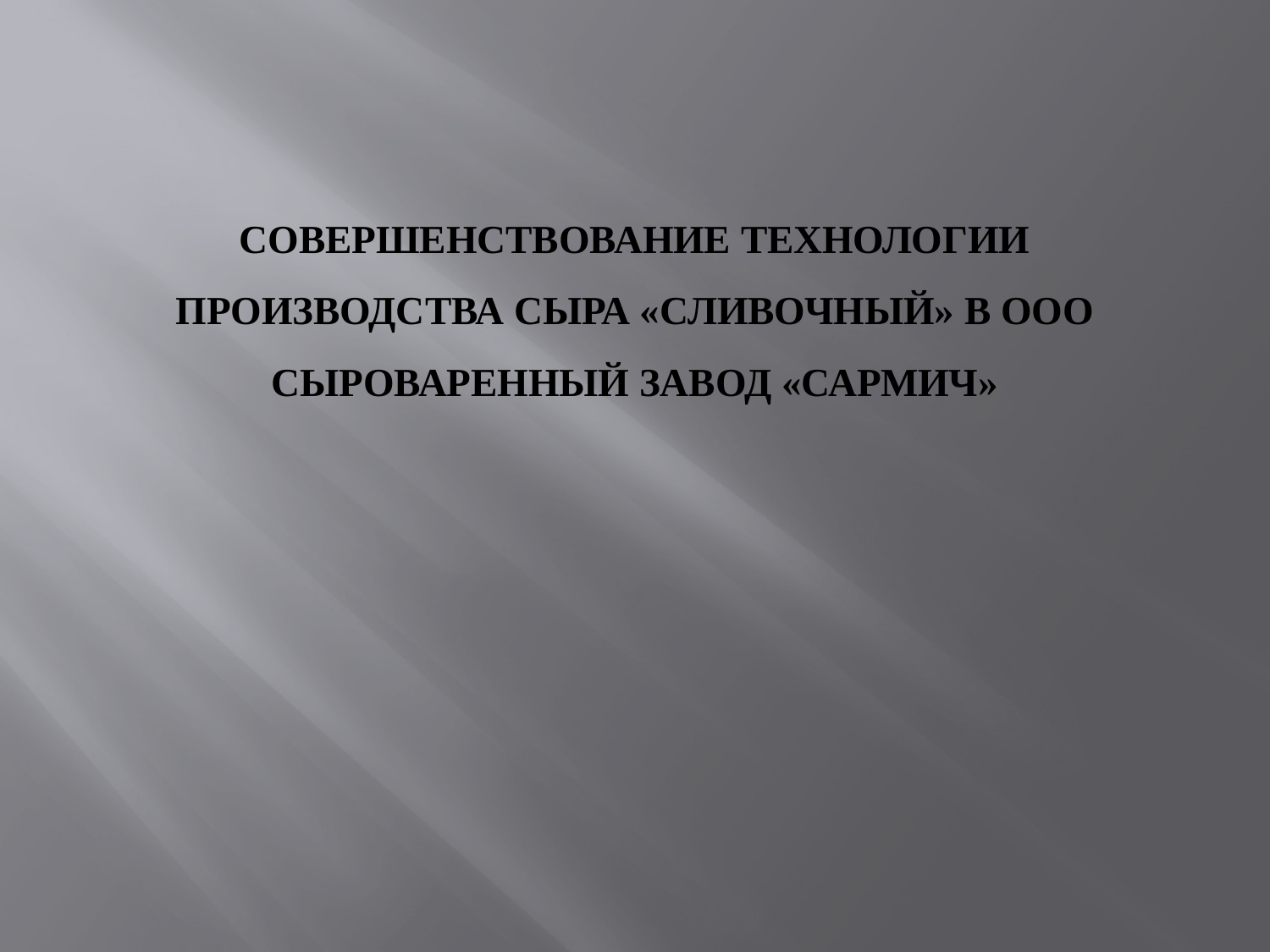

# Совершенствование технологии производства сыра «сливочный» в ООО сыроваренный завод «сармич»